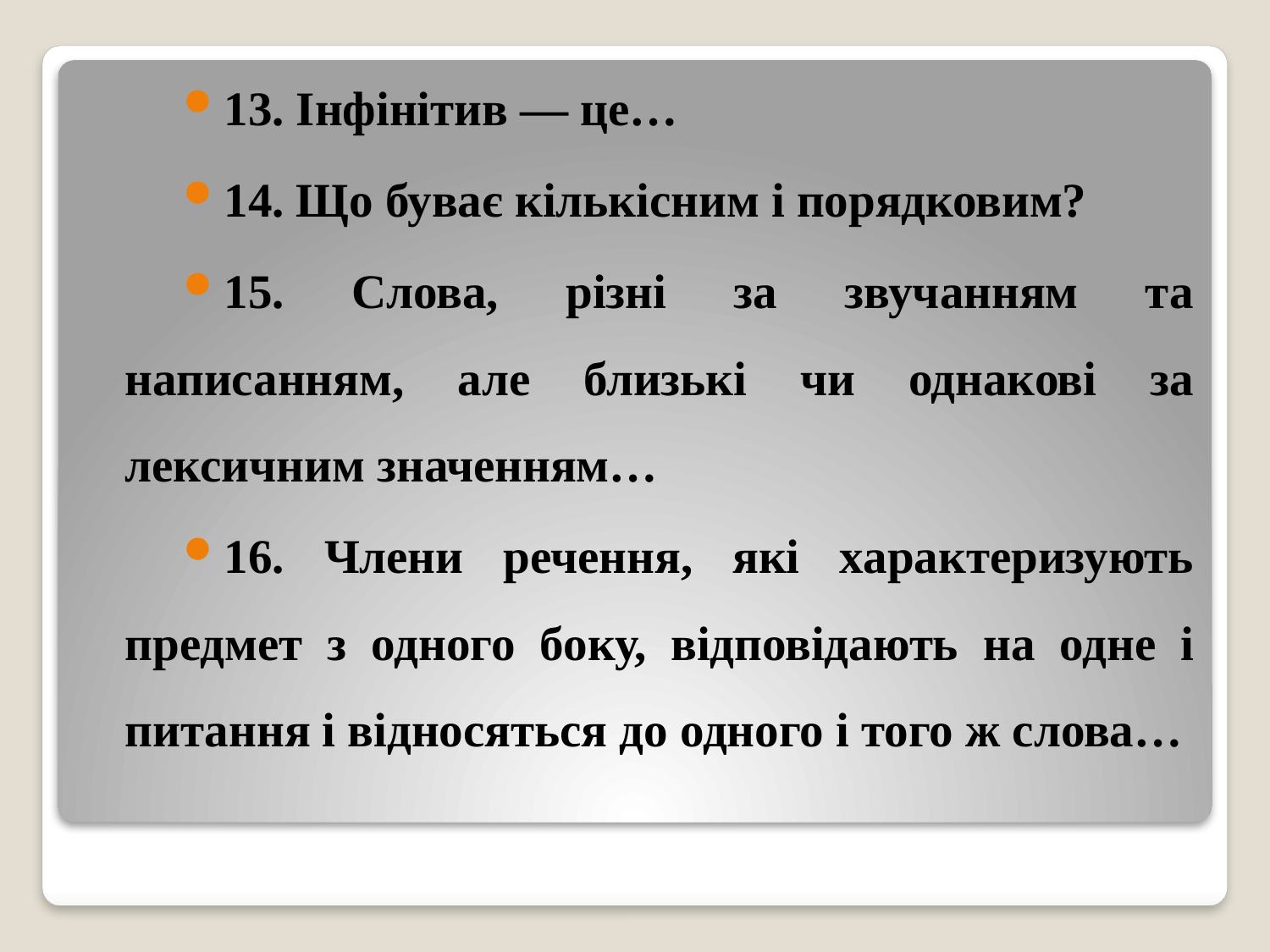

13. Інфінітив — це…
14. Що буває кількісним і порядковим?
15. Слова, різні за звучанням та написанням, але близькі чи однакові за лексичним значенням…
16. Члени речення, які характеризують предмет з одного боку, відповідають на одне і питання і відносяться до одного і того ж слова…